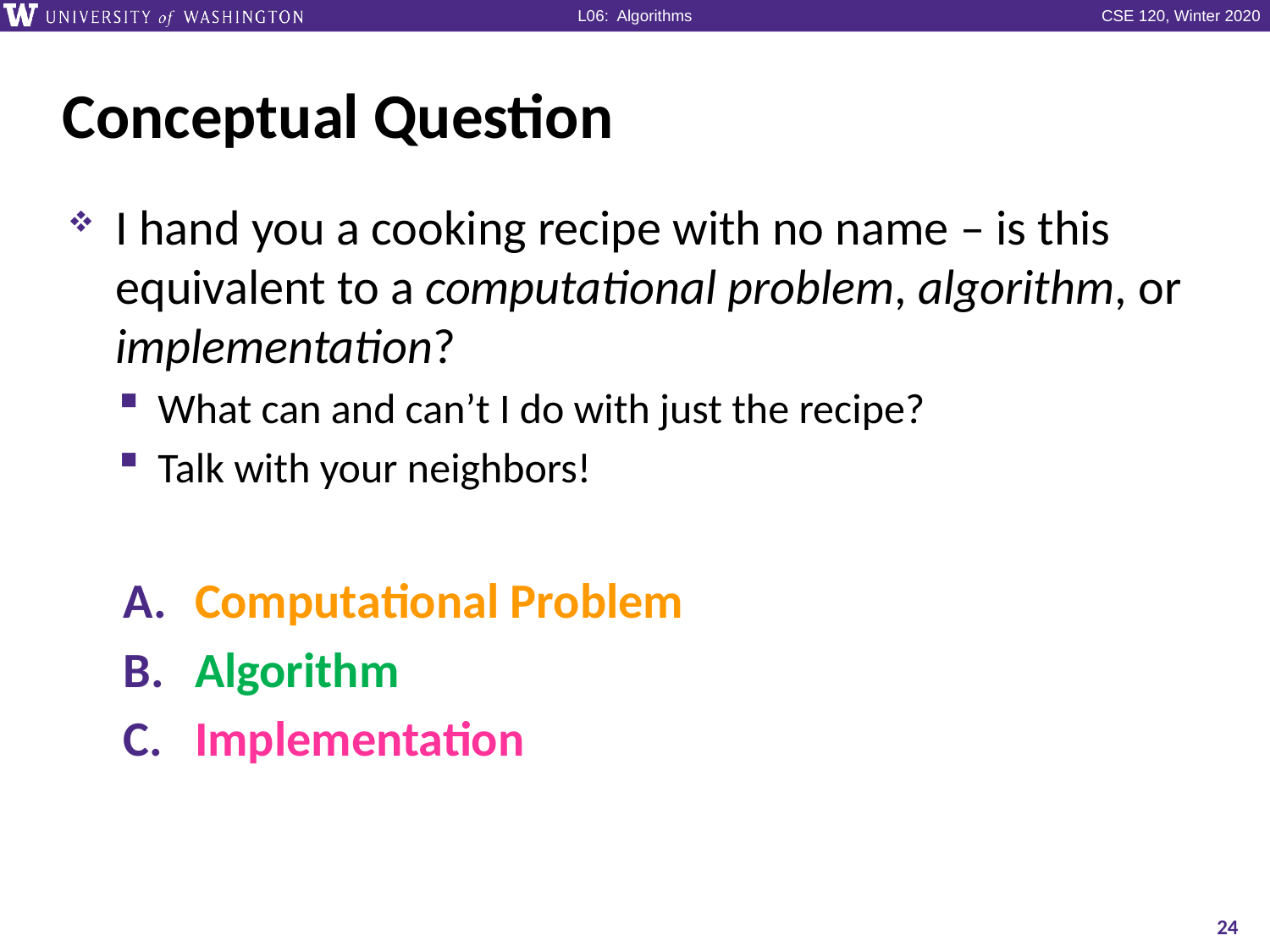

# Conceptual Question
I hand you a cooking recipe with no name – is this equivalent to a computational problem, algorithm, or implementation?
What can and can’t I do with just the recipe?
Talk with your neighbors!

Computational Problem
Algorithm
Implementation

24